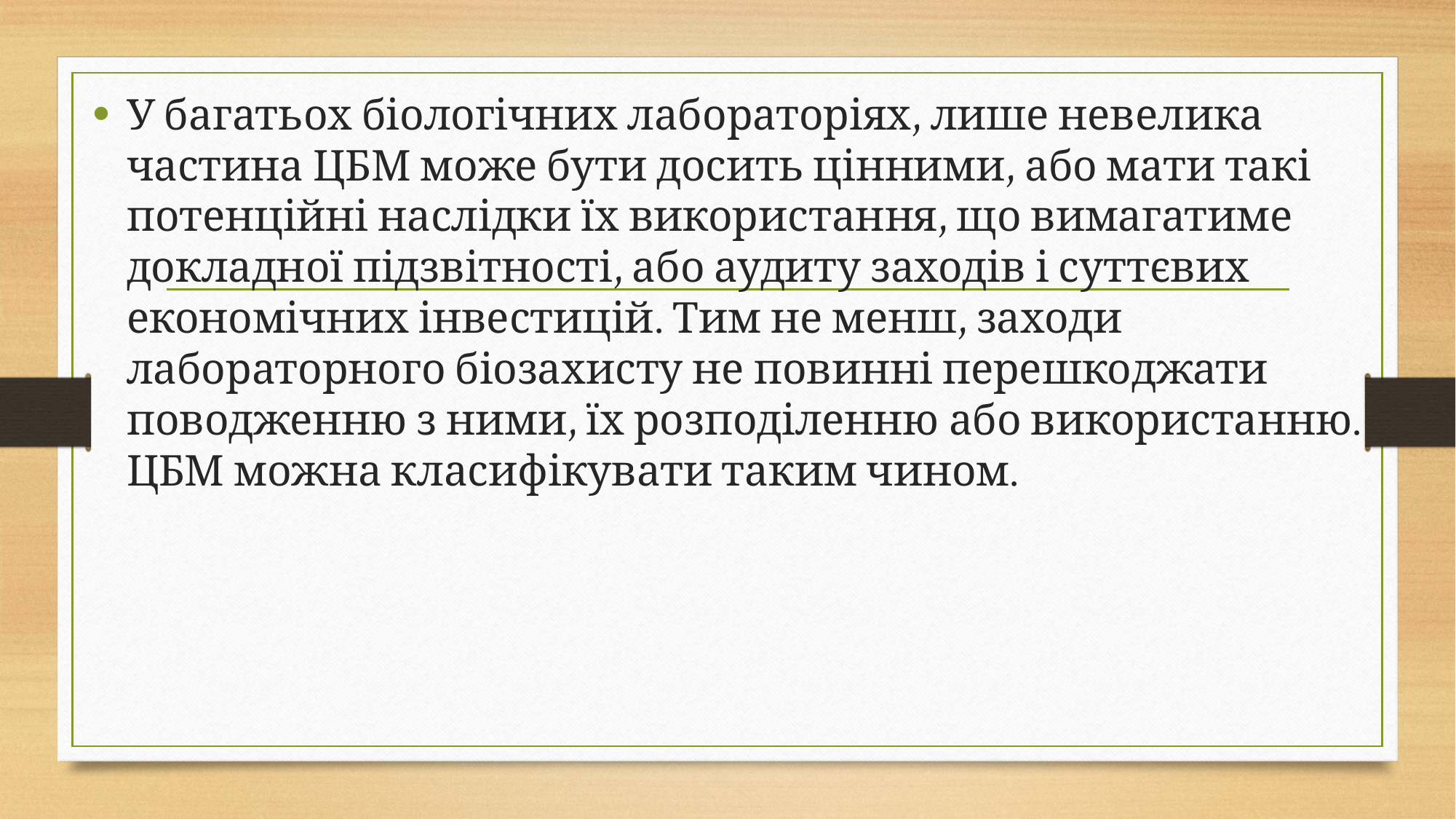

У багатьох біологічних лабораторіях, лише невелика частина ЦБМ може бути досить цінними, або мати такі потенційні наслідки їх використання, що вимагатиме докладної підзвітності, або аудиту заходів і суттєвих економічних інвестицій. Тим не менш, заходи лабораторного біозахисту не повинні перешкоджати поводженню з ними, їх розподіленню або використанню. ЦБМ можна класифікувати таким чином.